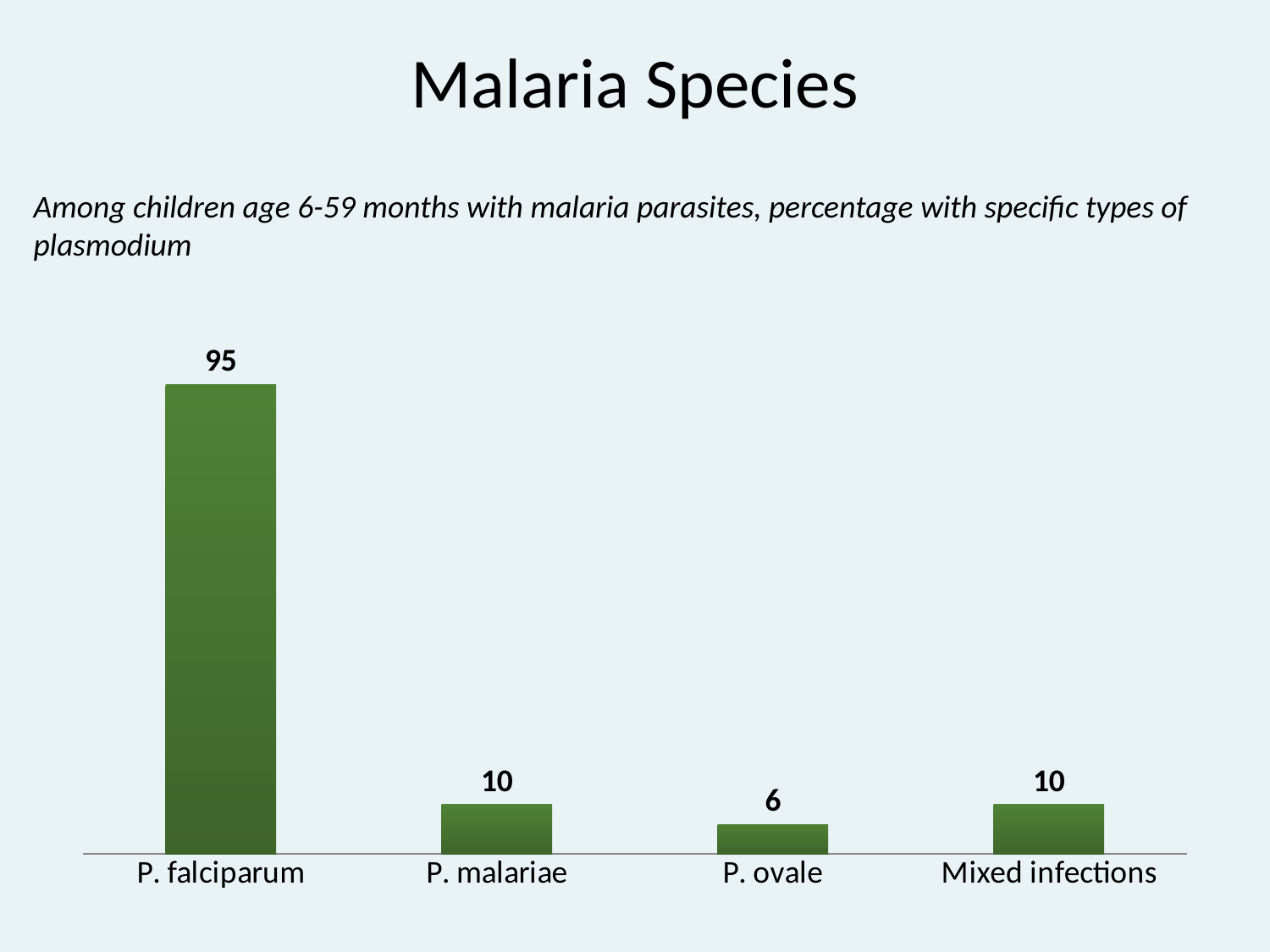

# Malaria Species
Among children age 6-59 months with malaria parasites, percentage with specific types of plasmodium

### Chart

| Category | Series 1 |
|---|---|
| P. falciparum | 95.0 |
| P. malariae | 10.0 |
| P. ovale | 6.0 |
| Mixed infections | 10.0 |